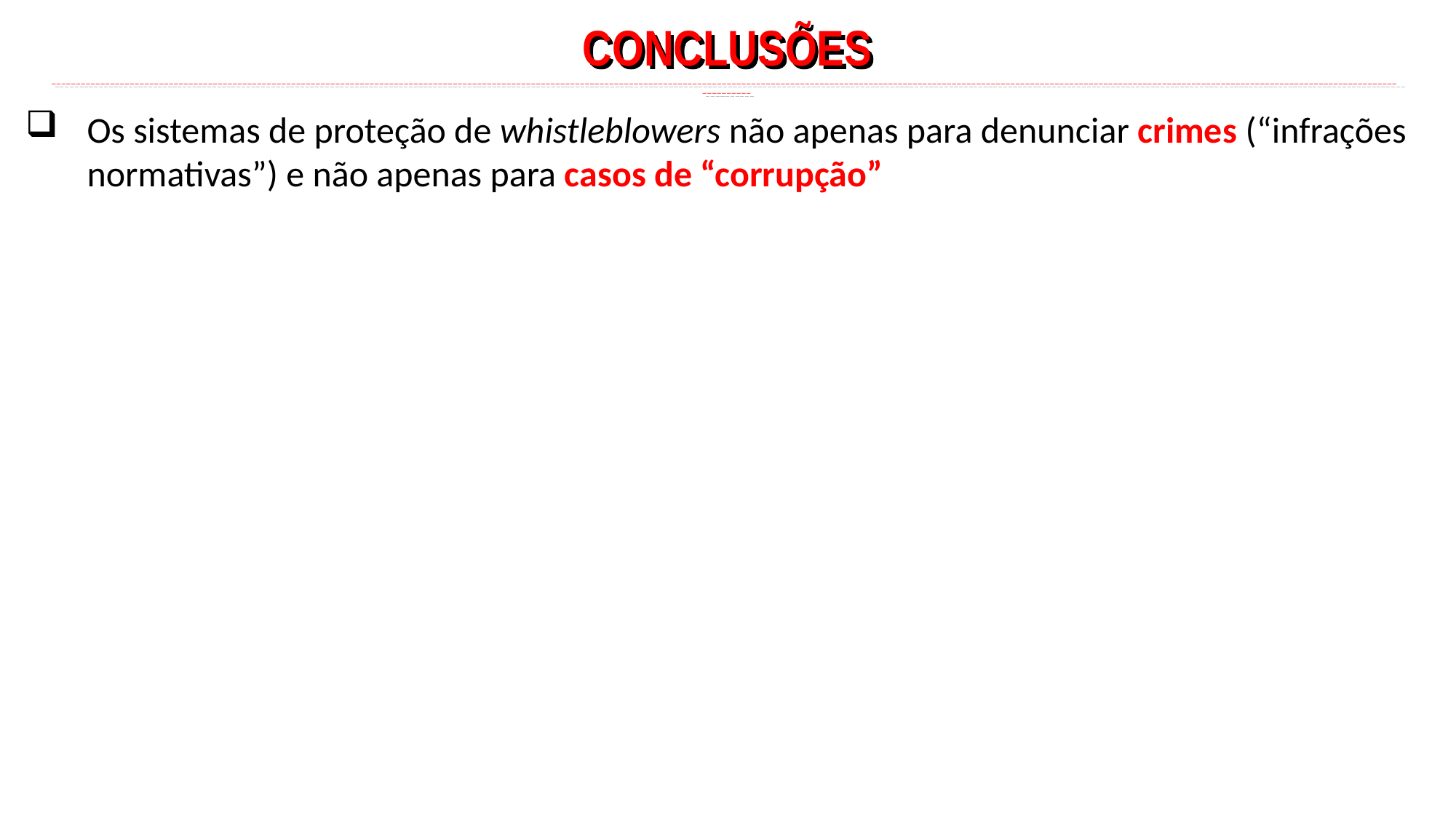

CONCLUSÕES
_____________________________________________________________________________________________________________________________________________________________________________________________________________________________________________________________________________________________
Os sistemas de proteção de whistleblowers não apenas para denunciar crimes (“infrações normativas”) e não apenas para casos de “corrupção”